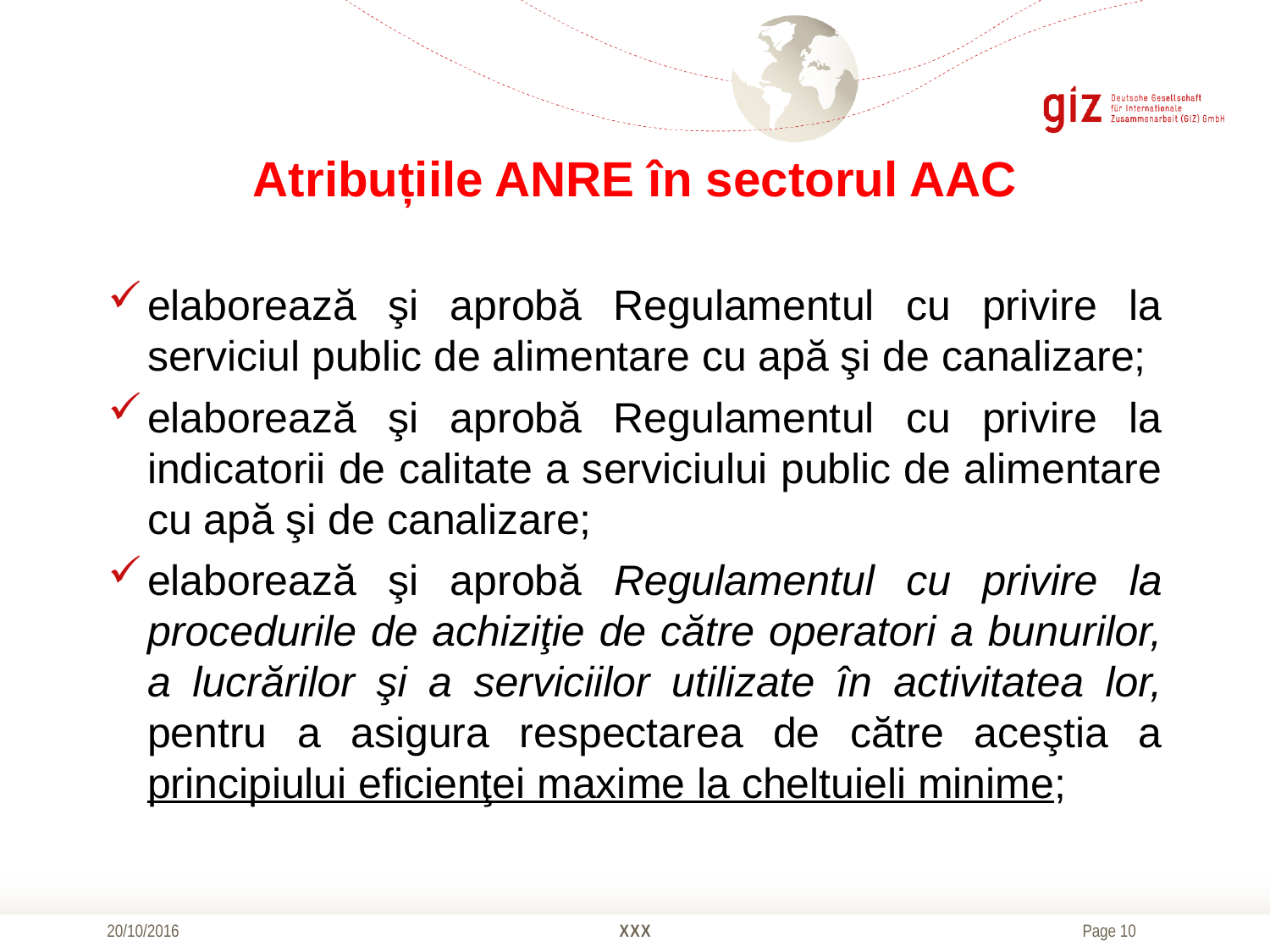

# Atribuțiile ANRE în sectorul AAC

elaborează şi aprobă Regulamentul cu privire la serviciul public de alimentare cu apă şi de canalizare;
elaborează şi aprobă Regulamentul cu privire la indicatorii de calitate a serviciului public de alimentare cu apă şi de canalizare;
elaborează şi aprobă Regulamentul cu privire la procedurile de achiziţie de către operatori a bunurilor, a lucrărilor şi a serviciilor utilizate în activitatea lor, pentru a asigura respectarea de către aceştia a principiului eficienţei maxime la cheltuieli minime;

20/10/2016
XXX